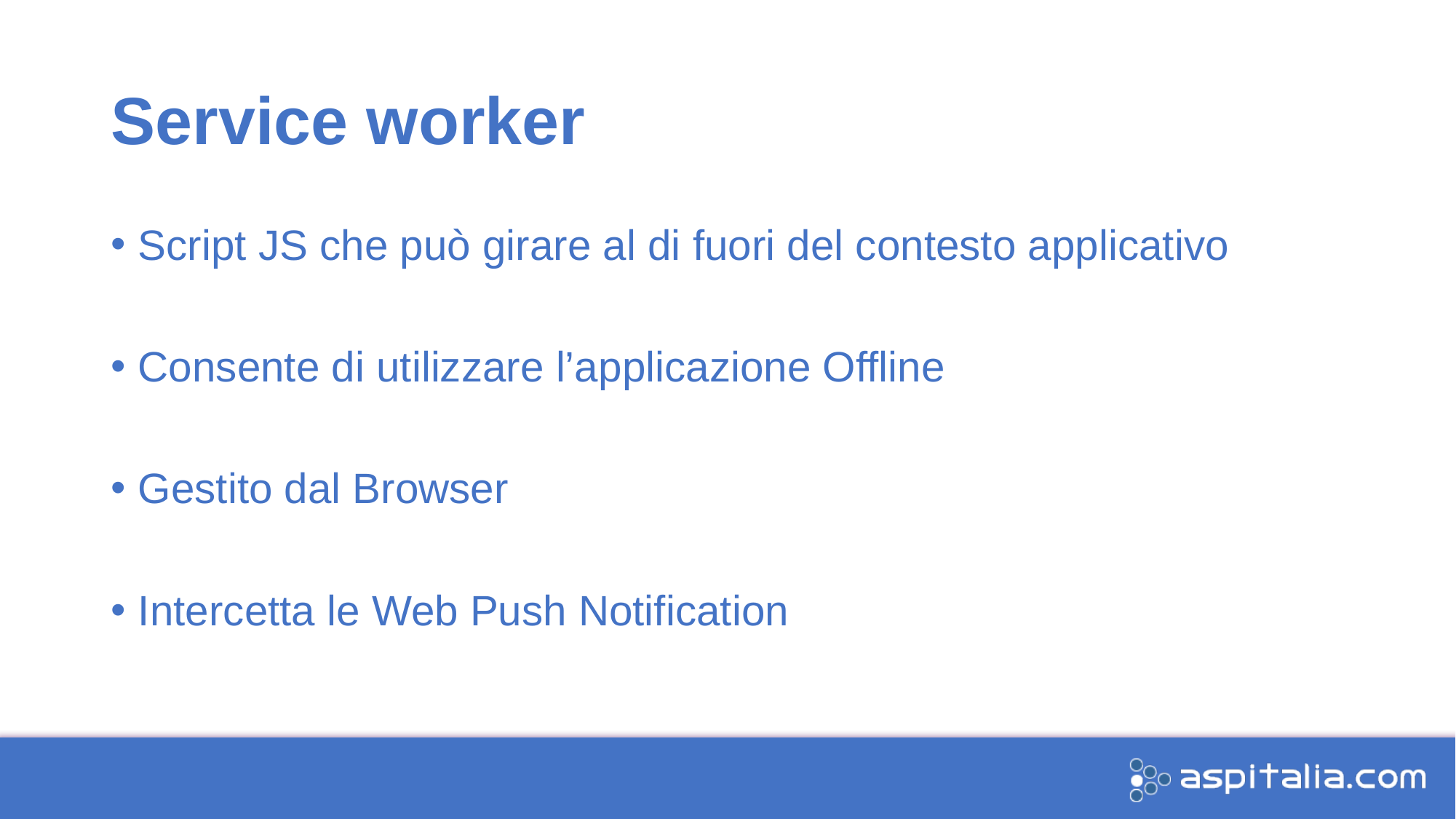

# Service worker
Script JS che può girare al di fuori del contesto applicativo

Consente di utilizzare l’applicazione Offline

Gestito dal Browser

Intercetta le Web Push Notification